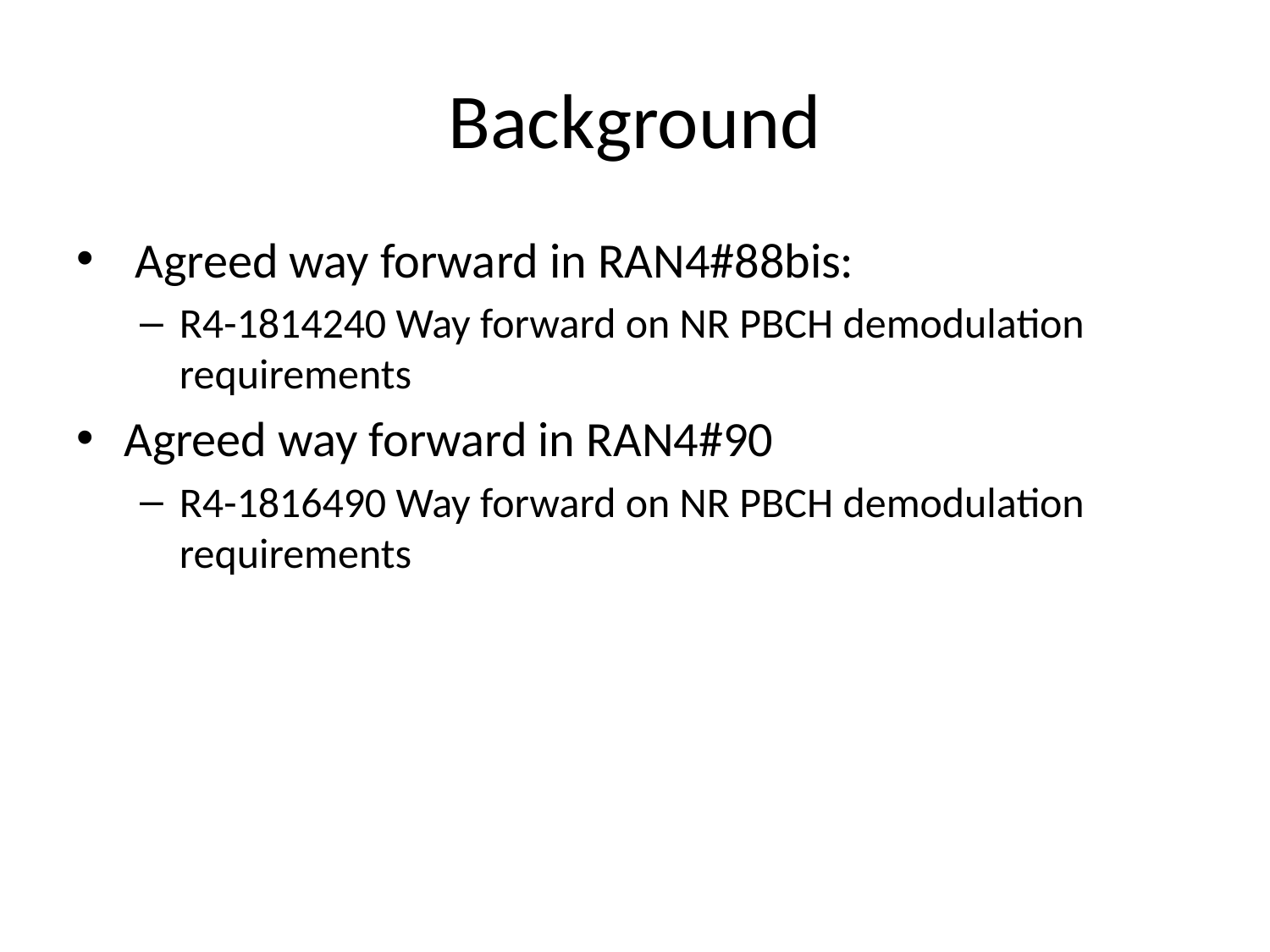

# Background
 Agreed way forward in RAN4#88bis:
R4-1814240 Way forward on NR PBCH demodulation requirements
Agreed way forward in RAN4#90
R4-1816490 Way forward on NR PBCH demodulation requirements